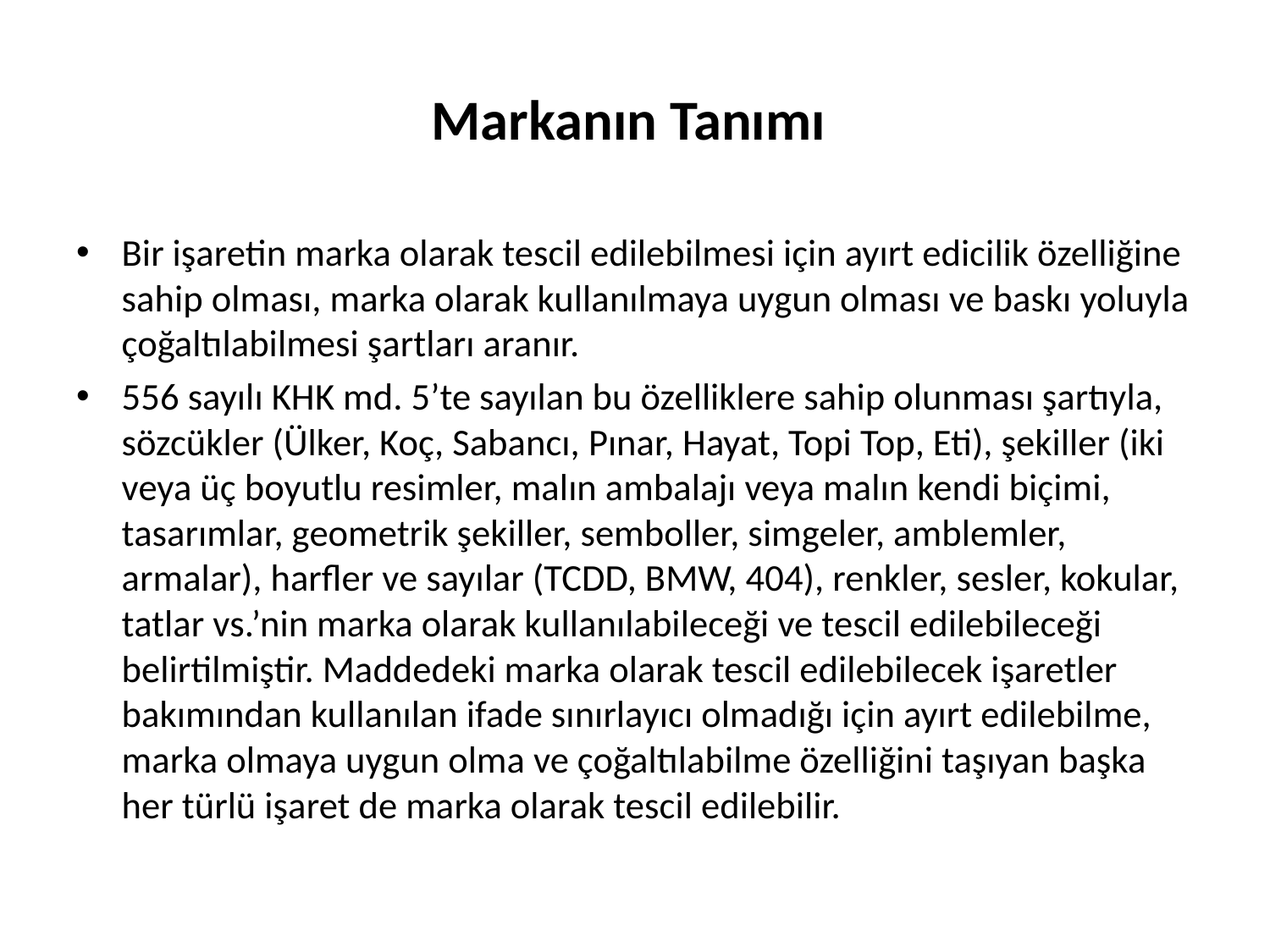

# Markanın Tanımı
Bir işaretin marka olarak tescil edilebilmesi için ayırt edicilik özelliğine sahip olması, marka olarak kullanılmaya uygun olması ve baskı yoluyla çoğaltılabilmesi şartları aranır.
556 sayılı KHK md. 5’te sayılan bu özelliklere sahip olunması şartıyla, sözcükler (Ülker, Koç, Sabancı, Pınar, Hayat, Topi Top, Eti), şekiller (iki veya üç boyutlu resimler, malın ambalajı veya malın kendi biçimi, tasarımlar, geometrik şekiller, semboller, simgeler, amblemler, armalar), harfler ve sayılar (TCDD, BMW, 404), renkler, sesler, kokular, tatlar vs.’nin marka olarak kullanılabileceği ve tescil edilebileceği belirtilmiştir. Maddedeki marka olarak tescil edilebilecek işaretler bakımından kullanılan ifade sınırlayıcı olmadığı için ayırt edilebilme, marka olmaya uygun olma ve çoğaltılabilme özelliğini taşıyan başka her türlü işaret de marka olarak tescil edilebilir.